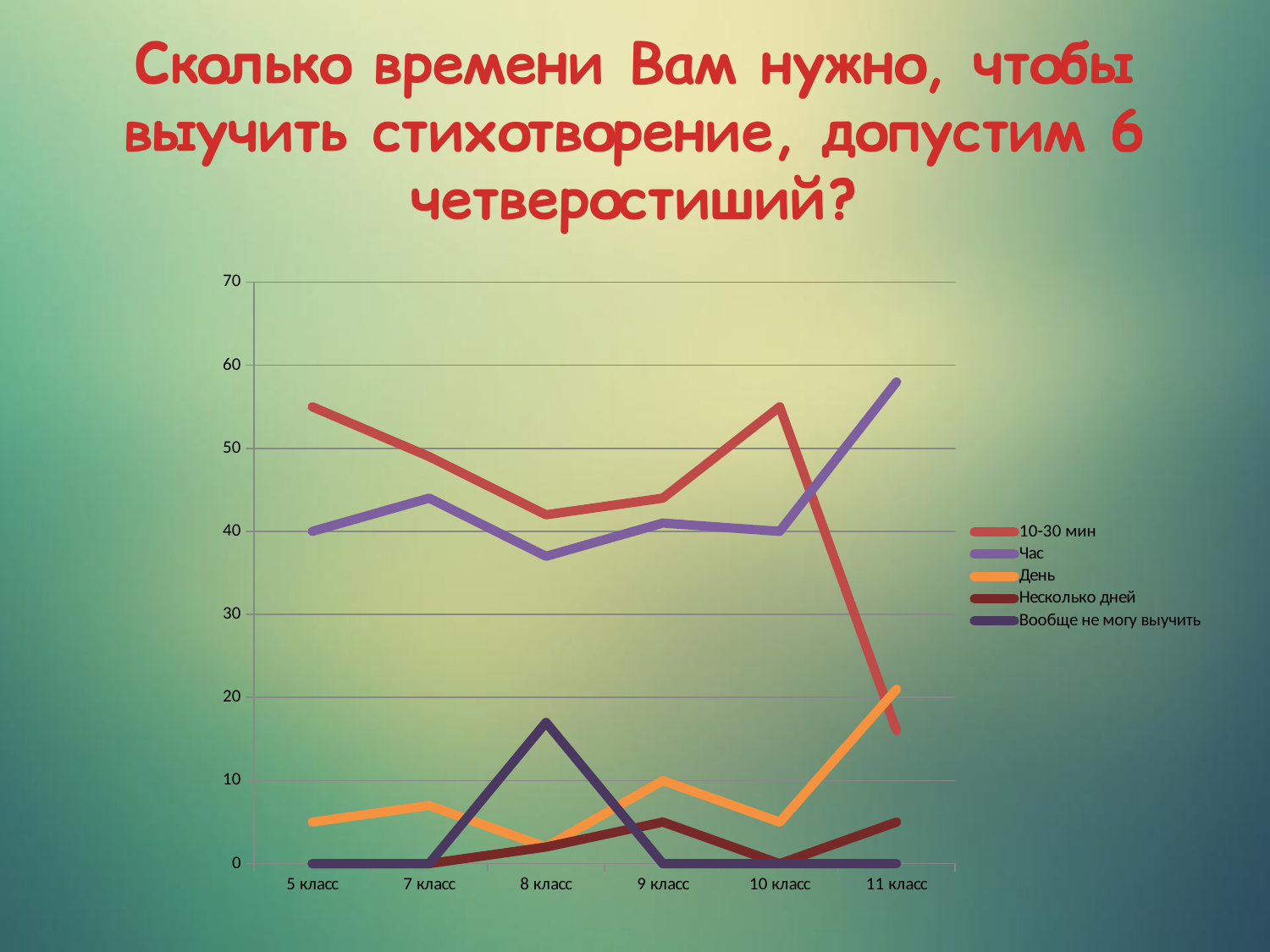

Сколько времени Вам нужно, чтобы выучить стихотворение, допустим 6 четверостиший?

### Chart

| Category | 10-30 мин | Час | День | Несколько дней | Вообще не могу выучить |
|---|---|---|---|---|---|
| 5 класс | 55.0 | 40.0 | 5.0 | 0.0 | 0.0 |
| 7 класс | 49.0 | 44.0 | 7.0 | 0.0 | 0.0 |
| 8 класс | 42.0 | 37.0 | 2.0 | 2.0 | 17.0 |
| 9 класс | 44.0 | 41.0 | 10.0 | 5.0 | 0.0 |
| 10 класс | 55.0 | 40.0 | 5.0 | 0.0 | 0.0 |
| 11 класс | 16.0 | 58.0 | 21.0 | 5.0 | 0.0 |